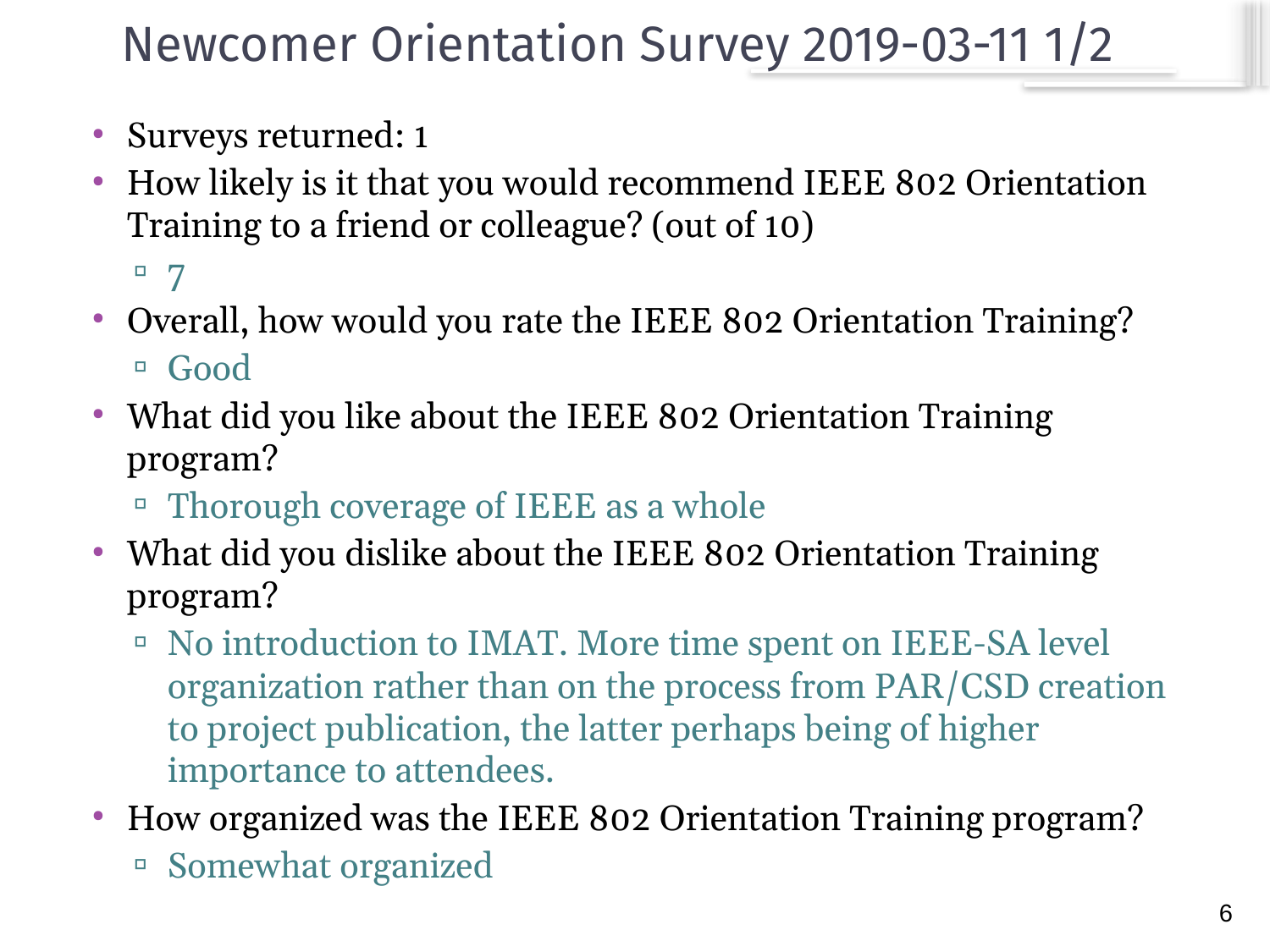

# Newcomer Orientation Survey 2019-03-11 1/2
Surveys returned: 1
How likely is it that you would recommend IEEE 802 Orientation Training to a friend or colleague? (out of 10)
7
Overall, how would you rate the IEEE 802 Orientation Training?
Good
What did you like about the IEEE 802 Orientation Training program?
Thorough coverage of IEEE as a whole
What did you dislike about the IEEE 802 Orientation Training program?
No introduction to IMAT. More time spent on IEEE-SA level organization rather than on the process from PAR/CSD creation to project publication, the latter perhaps being of higher importance to attendees.
How organized was the IEEE 802 Orientation Training program?
Somewhat organized